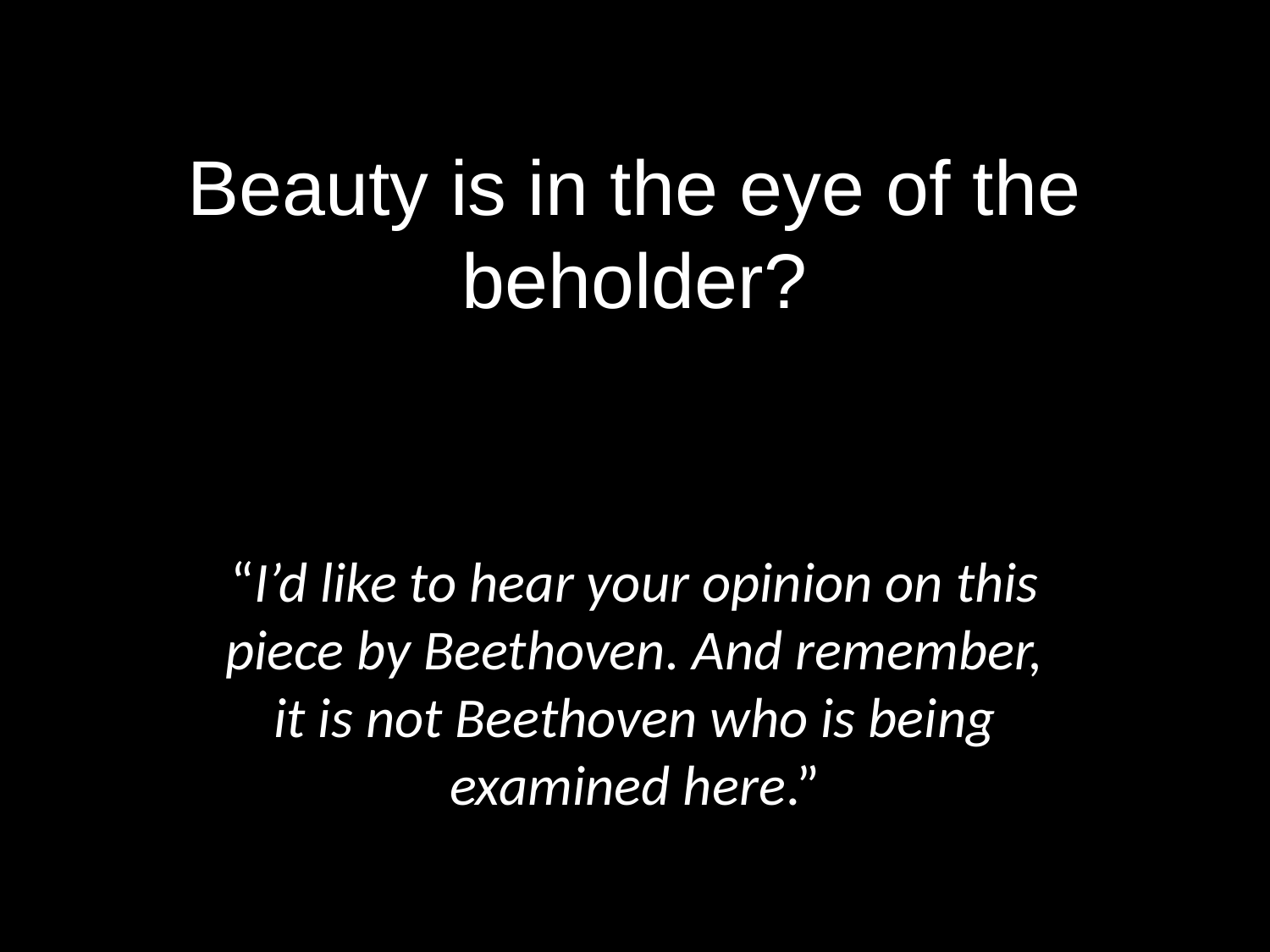

# Beauty is in the eye of the beholder?
“I’d like to hear your opinion on this piece by Beethoven. And remember, it is not Beethoven who is being examined here.”